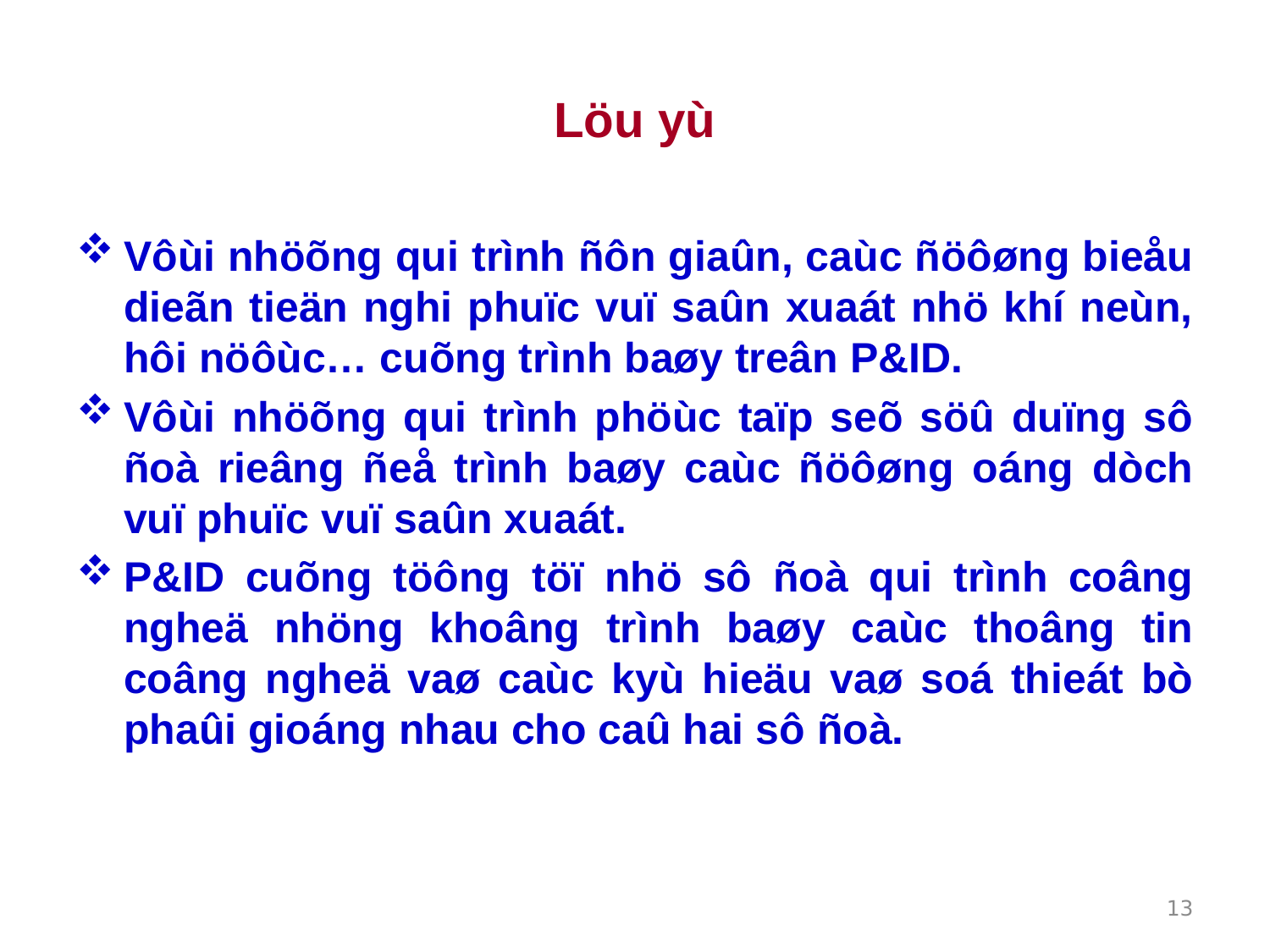

# Löu yù
Vôùi nhöõng qui trình ñôn giaûn, caùc ñöôøng bieåu dieãn tieän nghi phuïc vuï saûn xuaát nhö khí neùn, hôi nöôùc… cuõng trình baøy treân P&ID.
Vôùi nhöõng qui trình phöùc taïp seõ söû duïng sô ñoà rieâng ñeå trình baøy caùc ñöôøng oáng dòch vuï phuïc vuï saûn xuaát.
P&ID cuõng töông töï nhö sô ñoà qui trình coâng ngheä nhöng khoâng trình baøy caùc thoâng tin coâng ngheä vaø caùc kyù hieäu vaø soá thieát bò phaûi gioáng nhau cho caû hai sô ñoà.
13